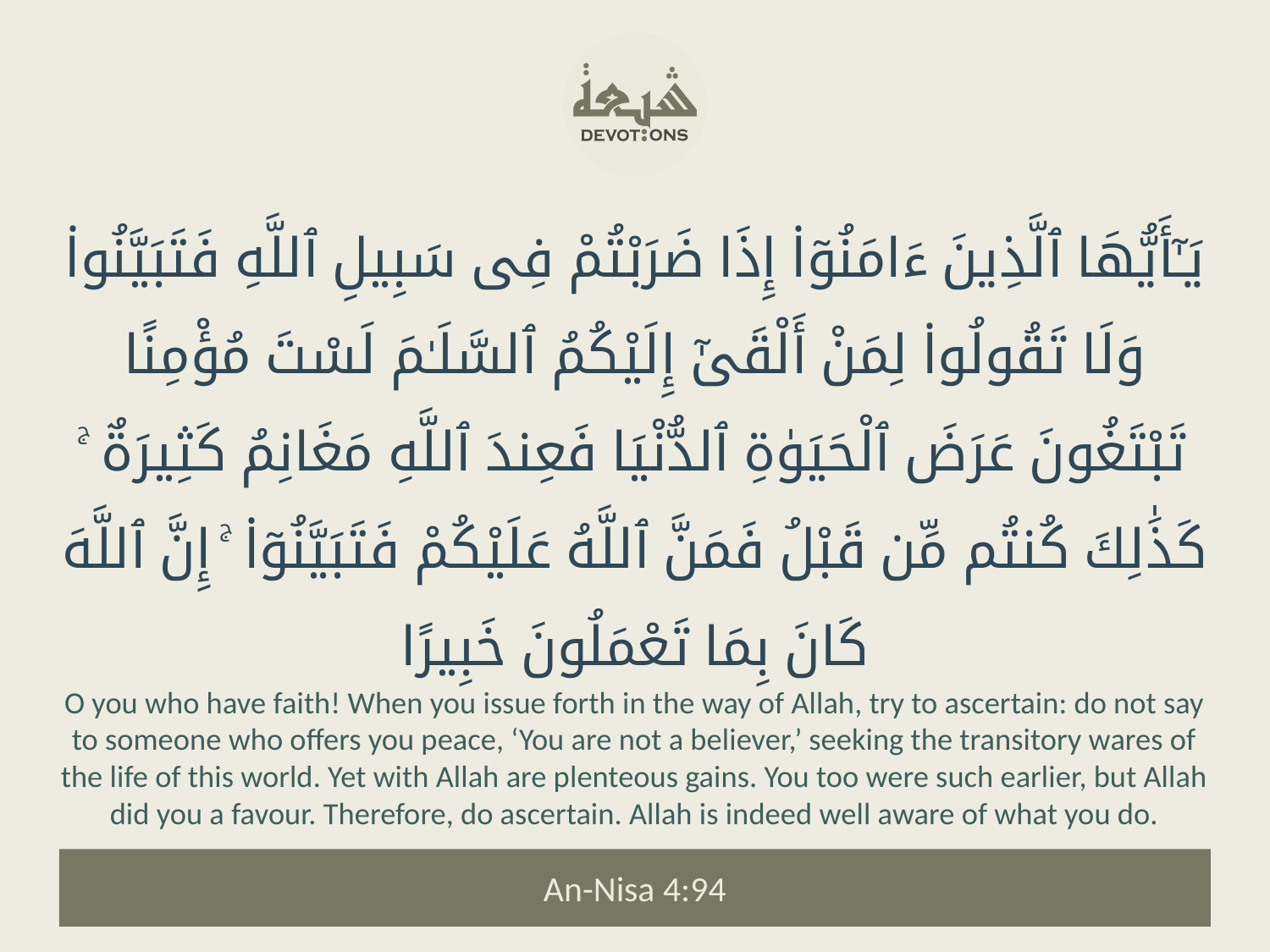

يَـٰٓأَيُّهَا ٱلَّذِينَ ءَامَنُوٓا۟ إِذَا ضَرَبْتُمْ فِى سَبِيلِ ٱللَّهِ فَتَبَيَّنُوا۟ وَلَا تَقُولُوا۟ لِمَنْ أَلْقَىٰٓ إِلَيْكُمُ ٱلسَّلَـٰمَ لَسْتَ مُؤْمِنًا تَبْتَغُونَ عَرَضَ ٱلْحَيَوٰةِ ٱلدُّنْيَا فَعِندَ ٱللَّهِ مَغَانِمُ كَثِيرَةٌ ۚ كَذَٰلِكَ كُنتُم مِّن قَبْلُ فَمَنَّ ٱللَّهُ عَلَيْكُمْ فَتَبَيَّنُوٓا۟ ۚ إِنَّ ٱللَّهَ كَانَ بِمَا تَعْمَلُونَ خَبِيرًا
O you who have faith! When you issue forth in the way of Allah, try to ascertain: do not say to someone who offers you peace, ‘You are not a believer,’ seeking the transitory wares of the life of this world. Yet with Allah are plenteous gains. You too were such earlier, but Allah did you a favour. Therefore, do ascertain. Allah is indeed well aware of what you do.
An-Nisa 4:94